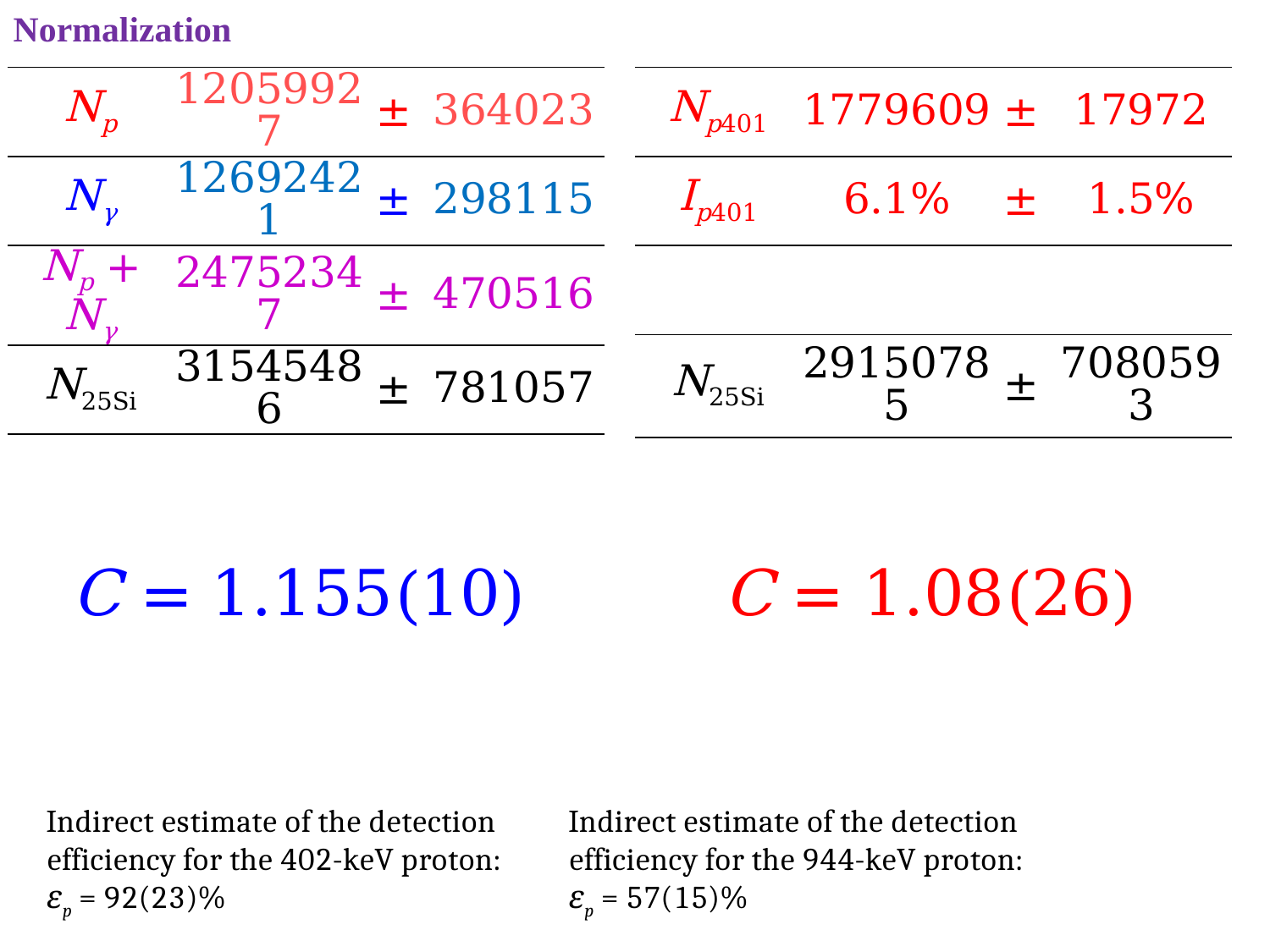

Normalization
| Np | 12059927 | ± | 364023 |
| --- | --- | --- | --- |
| Nγ | 12692421 | ± | 298115 |
| Np + Nγ | 24752347 | ± | 470516 |
| N25Si | 31545486 | ± | 781057 |
| Np401 | 1779609 | ± | 17972 |
| --- | --- | --- | --- |
| Ip401 | 6.1% | ± | 1.5% |
|  |  |  |  |
| N25Si | 29150785 | ± | 7080593 |
C = 1.155(10)
C = 1.08(26)
Indirect estimate of the detection efficiency for the 402-keV proton: εp = 92(23)%
Indirect estimate of the detection efficiency for the 944-keV proton: εp = 57(15)%